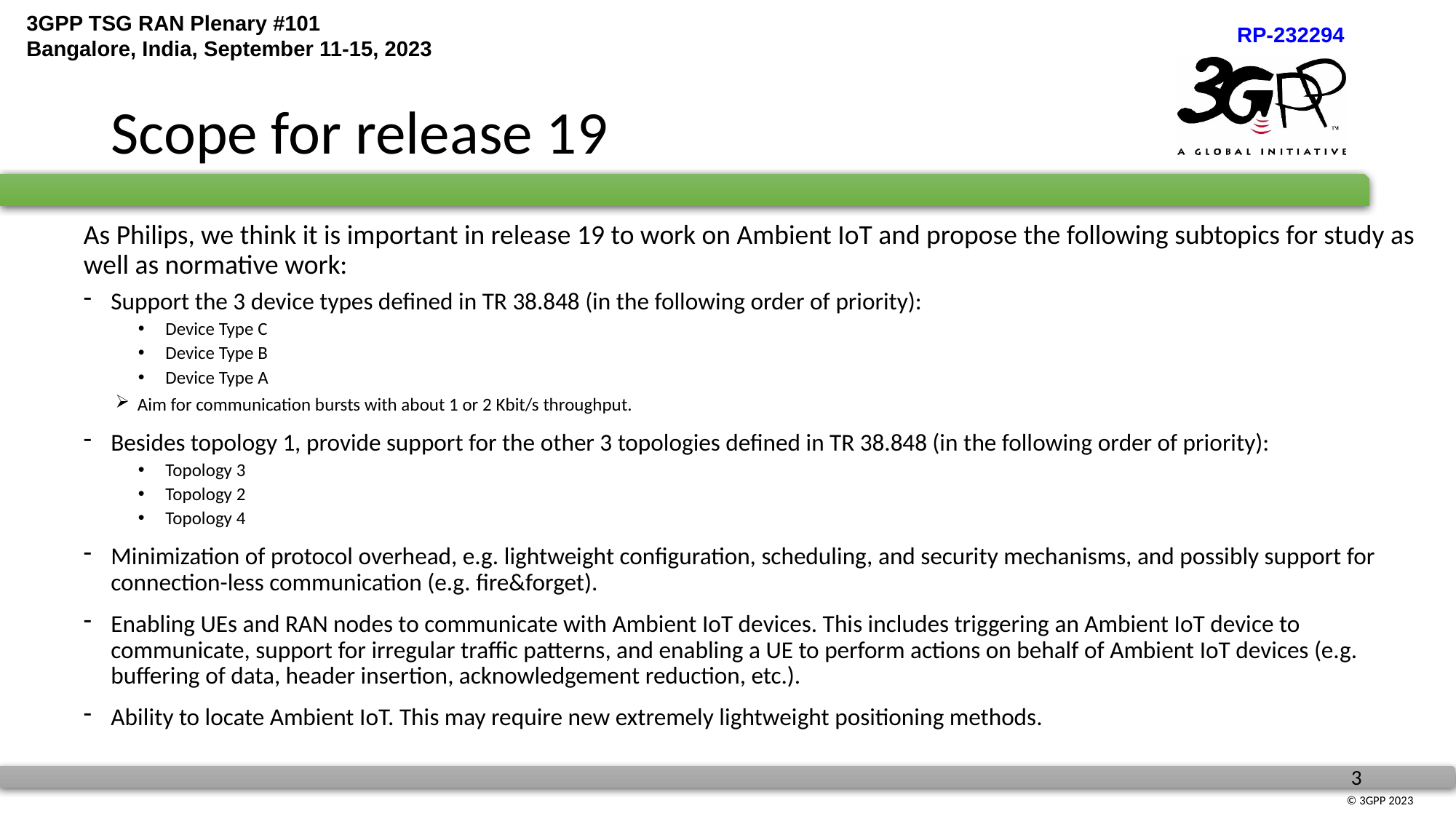

# Scope for release 19
As Philips, we think it is important in release 19 to work on Ambient IoT and propose the following subtopics for study as well as normative work:
Support the 3 device types defined in TR 38.848 (in the following order of priority):
Device Type C
Device Type B
Device Type A
Aim for communication bursts with about 1 or 2 Kbit/s throughput.
Besides topology 1, provide support for the other 3 topologies defined in TR 38.848 (in the following order of priority):
Topology 3
Topology 2
Topology 4
Minimization of protocol overhead, e.g. lightweight configuration, scheduling, and security mechanisms, and possibly support for connection-less communication (e.g. fire&forget).
Enabling UEs and RAN nodes to communicate with Ambient IoT devices. This includes triggering an Ambient IoT device to communicate, support for irregular traffic patterns, and enabling a UE to perform actions on behalf of Ambient IoT devices (e.g. buffering of data, header insertion, acknowledgement reduction, etc.).
Ability to locate Ambient IoT. This may require new extremely lightweight positioning methods.